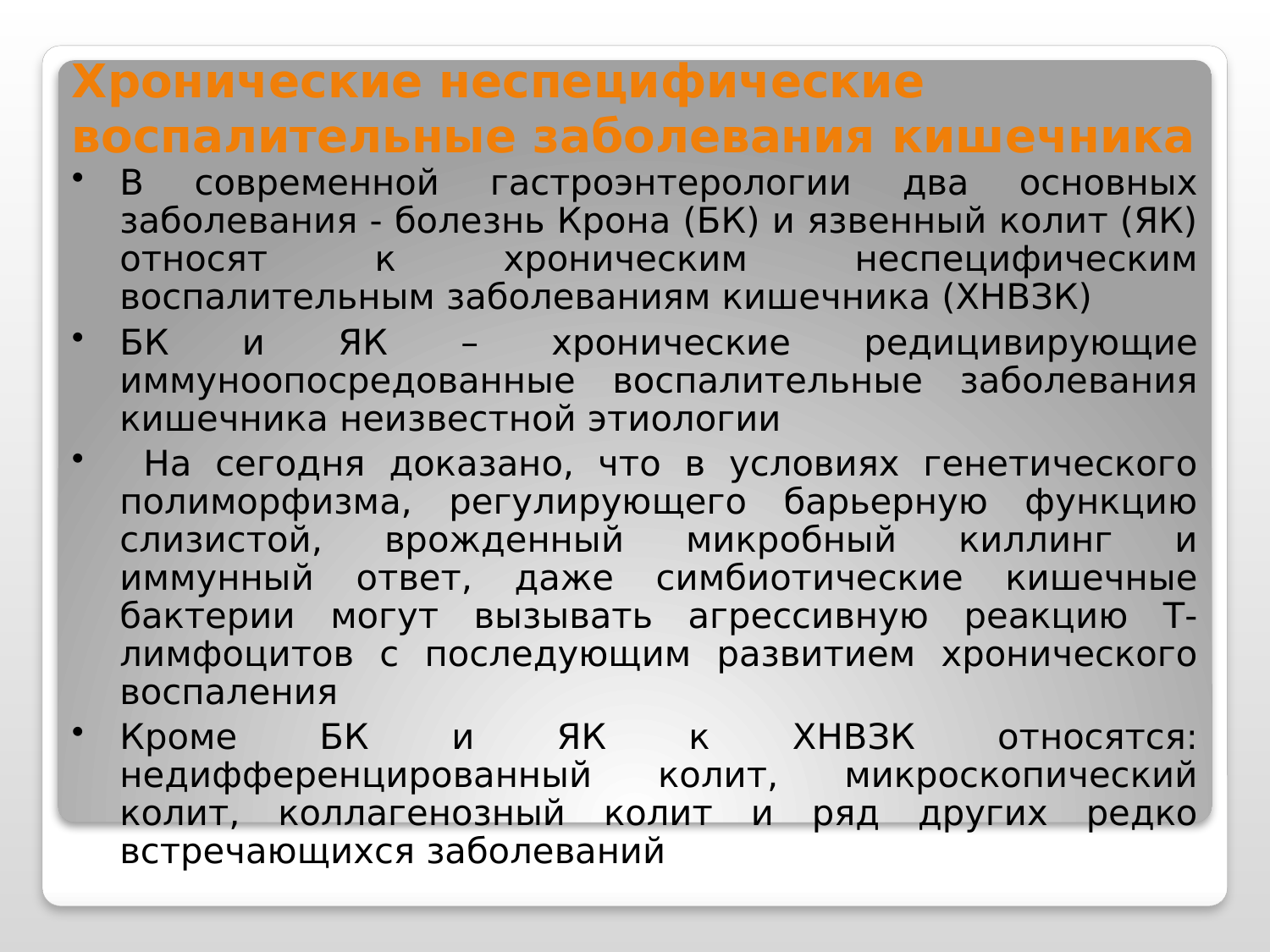

# Хронические неспецифические воспалительные заболевания кишечника
В современной гастроэнтерологии два основных заболевания - болезнь Крона (БК) и язвенный колит (ЯК) относят к хроническим неспецифическим воспалительным заболеваниям кишечника (ХНВЗК)
БК и ЯК – хронические редицивирующие иммуноопосредованные воспалительные заболевания кишечника неизвестной этиологии
 На сегодня доказано, что в условиях генетического полиморфизма, регулирующего барьерную функцию слизистой, врожденный микробный киллинг и иммунный ответ, даже симбиотические кишечные бактерии могут вызывать агрессивную реакцию Т-лимфоцитов с последующим развитием хронического воспаления
Кроме БК и ЯК к ХНВЗК относятся: недифференцированный колит, микроскопический колит, коллагенозный колит и ряд других редко встречающихся заболеваний